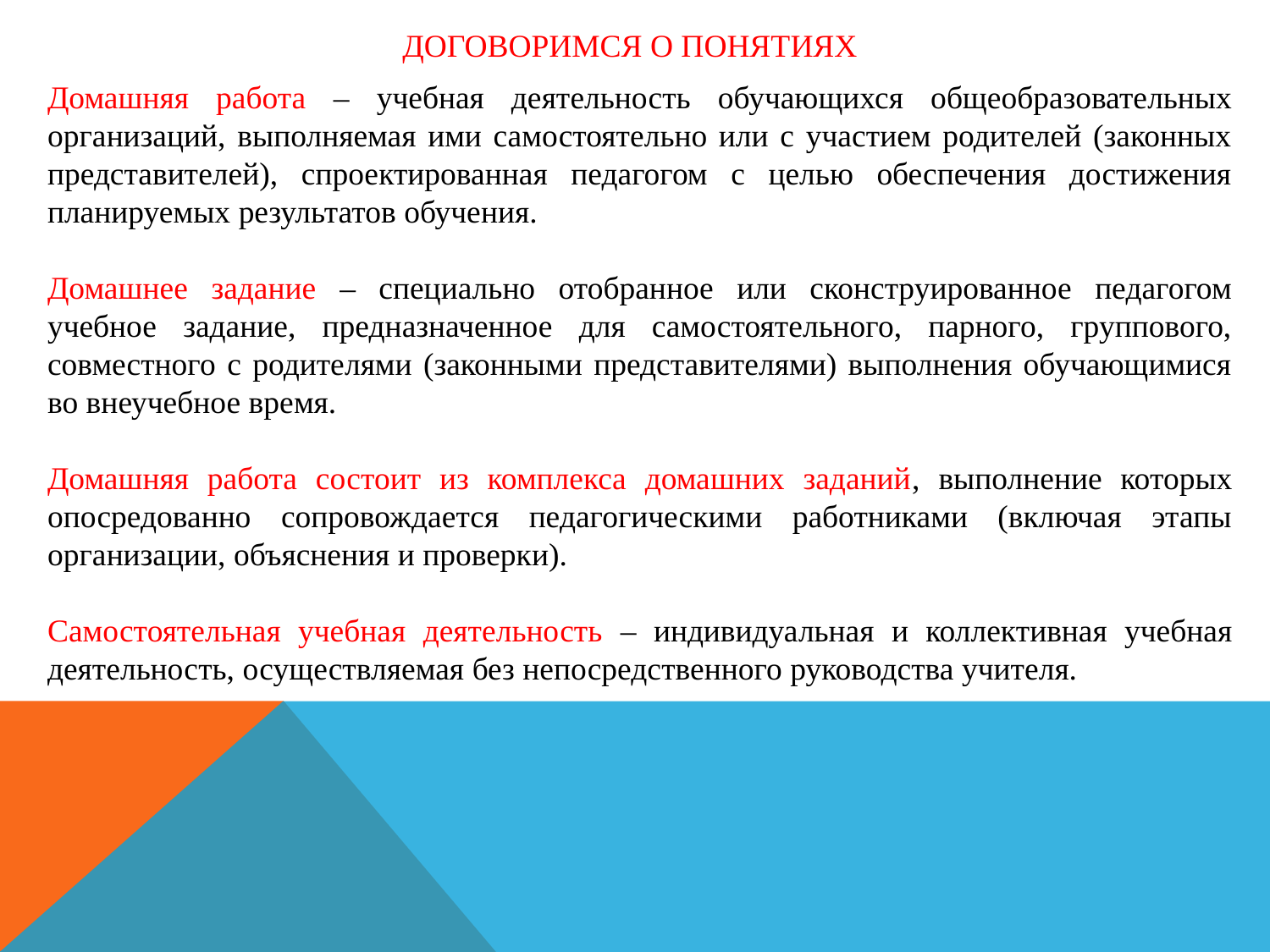

ДОГОВОРИМСЯ О ПОНЯТИЯХ
Домашняя работа – учебная деятельность обучающихся общеобразовательных организаций, выполняемая ими самостоятельно или с участием родителей (законных представителей), спроектированная педагогом с целью обеспечения достижения планируемых результатов обучения.

Домашнее задание – специально отобранное или сконструированное педагогом учебное задание, предназначенное для самостоятельного, парного, группового, совместного с родителями (законными представителями) выполнения обучающимися во внеучебное время.

Домашняя работа состоит из комплекса домашних заданий, выполнение которых опосредованно сопровождается педагогическими работниками (включая этапы организации, объяснения и проверки).

Самостоятельная учебная деятельность – индивидуальная и коллективная учебная деятельность, осуществляемая без непосредственного руководства учителя.